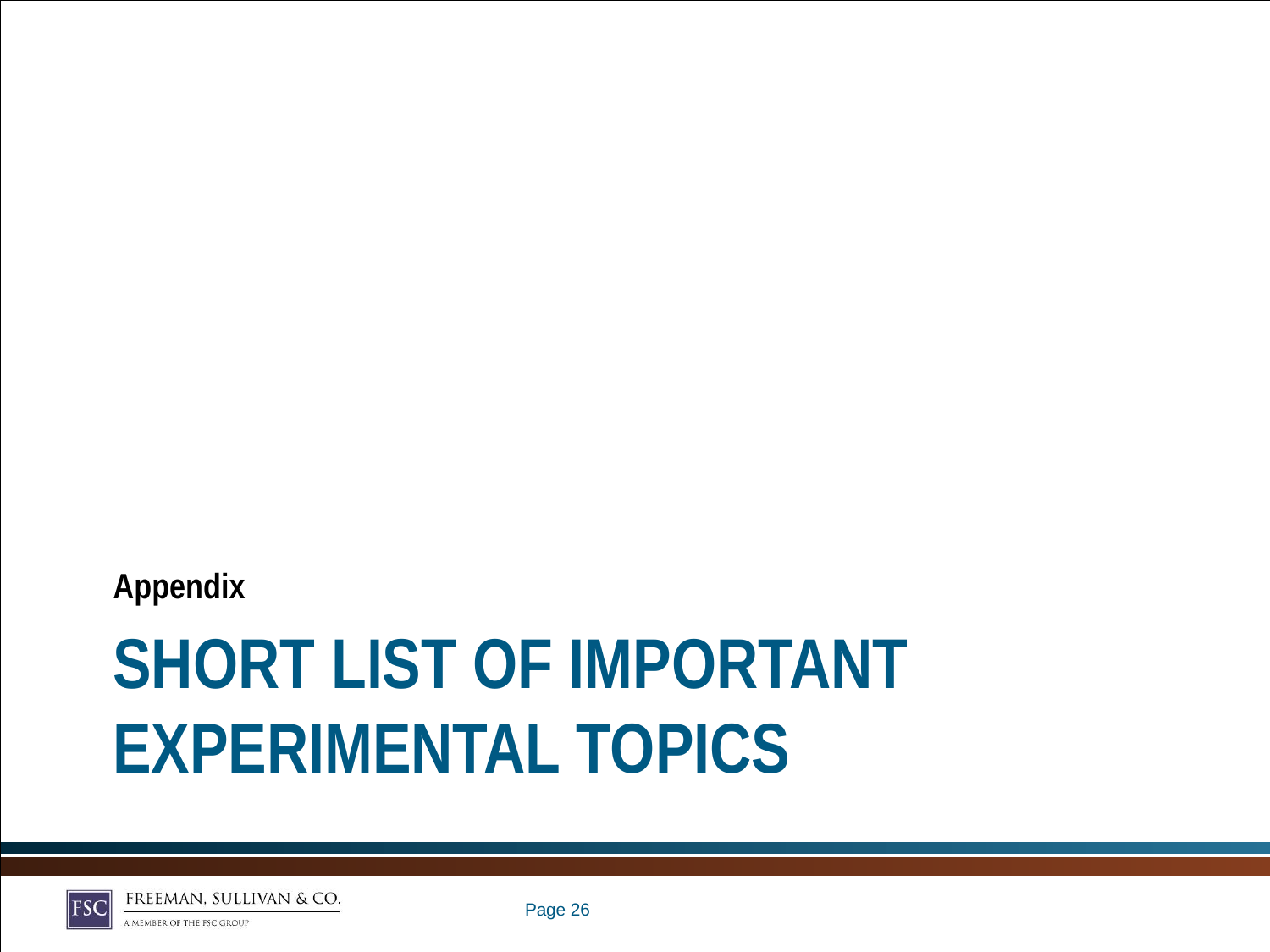

Appendix
# Short list of important experimental topics
Page 26